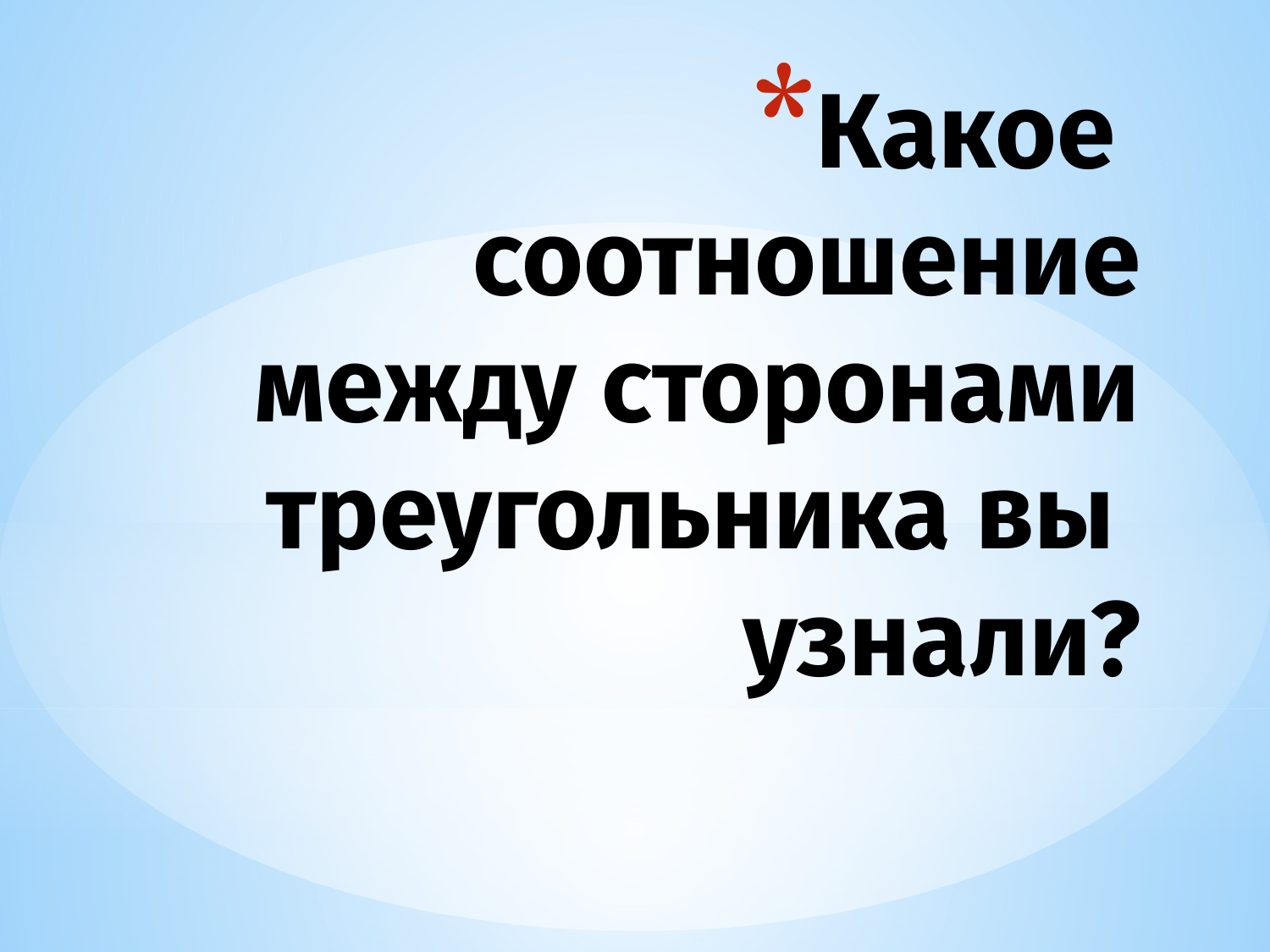

# Какое  соотношение между сторонами треугольника вы  узнали?